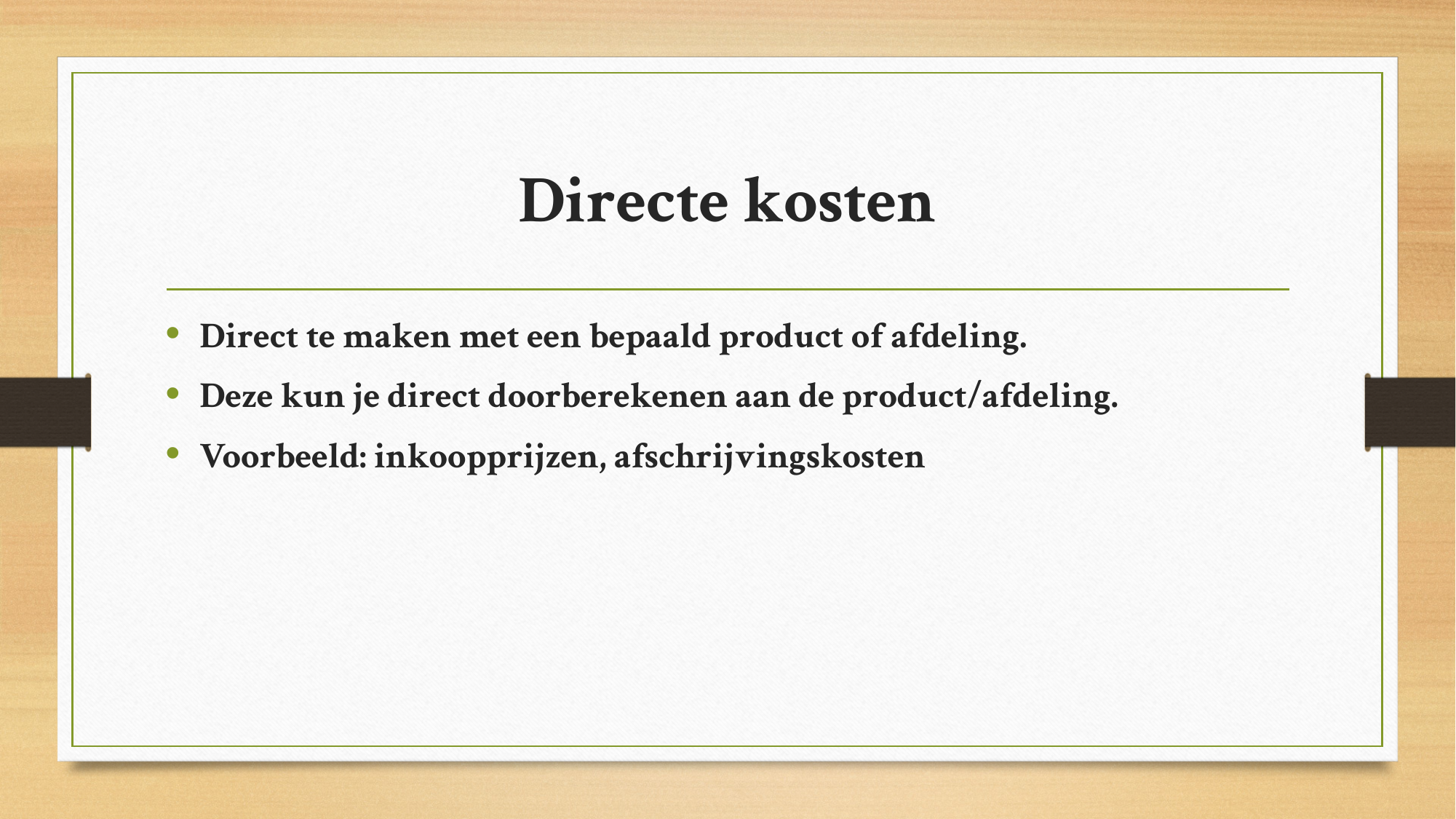

# Directe kosten
Direct te maken met een bepaald product of afdeling.
Deze kun je direct doorberekenen aan de product/afdeling.
Voorbeeld: inkoopprijzen, afschrijvingskosten